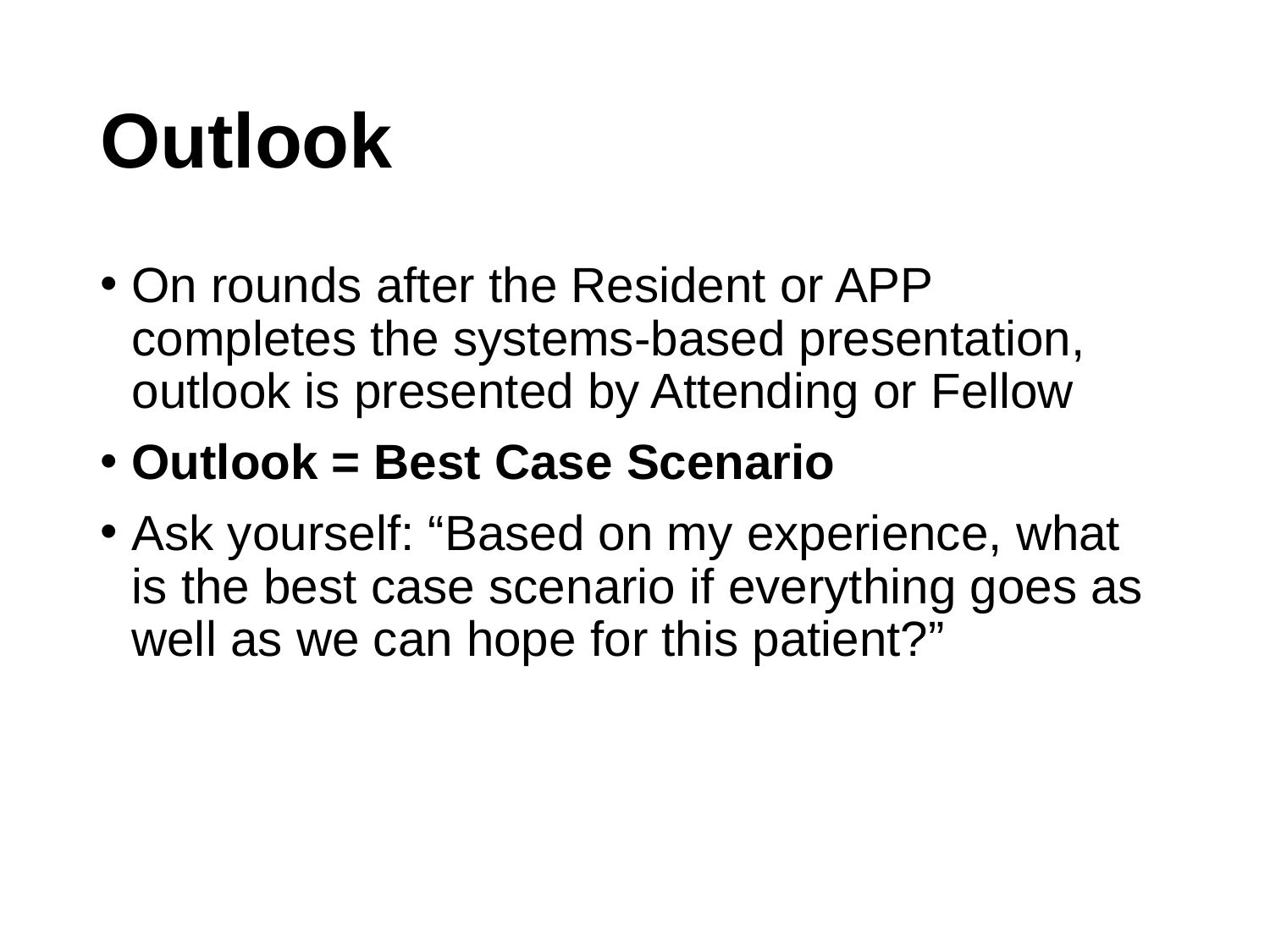

# Outlook
On rounds after the Resident or APP completes the systems-based presentation, outlook is presented by Attending or Fellow
Outlook = Best Case Scenario
Ask yourself: “Based on my experience, what is the best case scenario if everything goes as well as we can hope for this patient?”